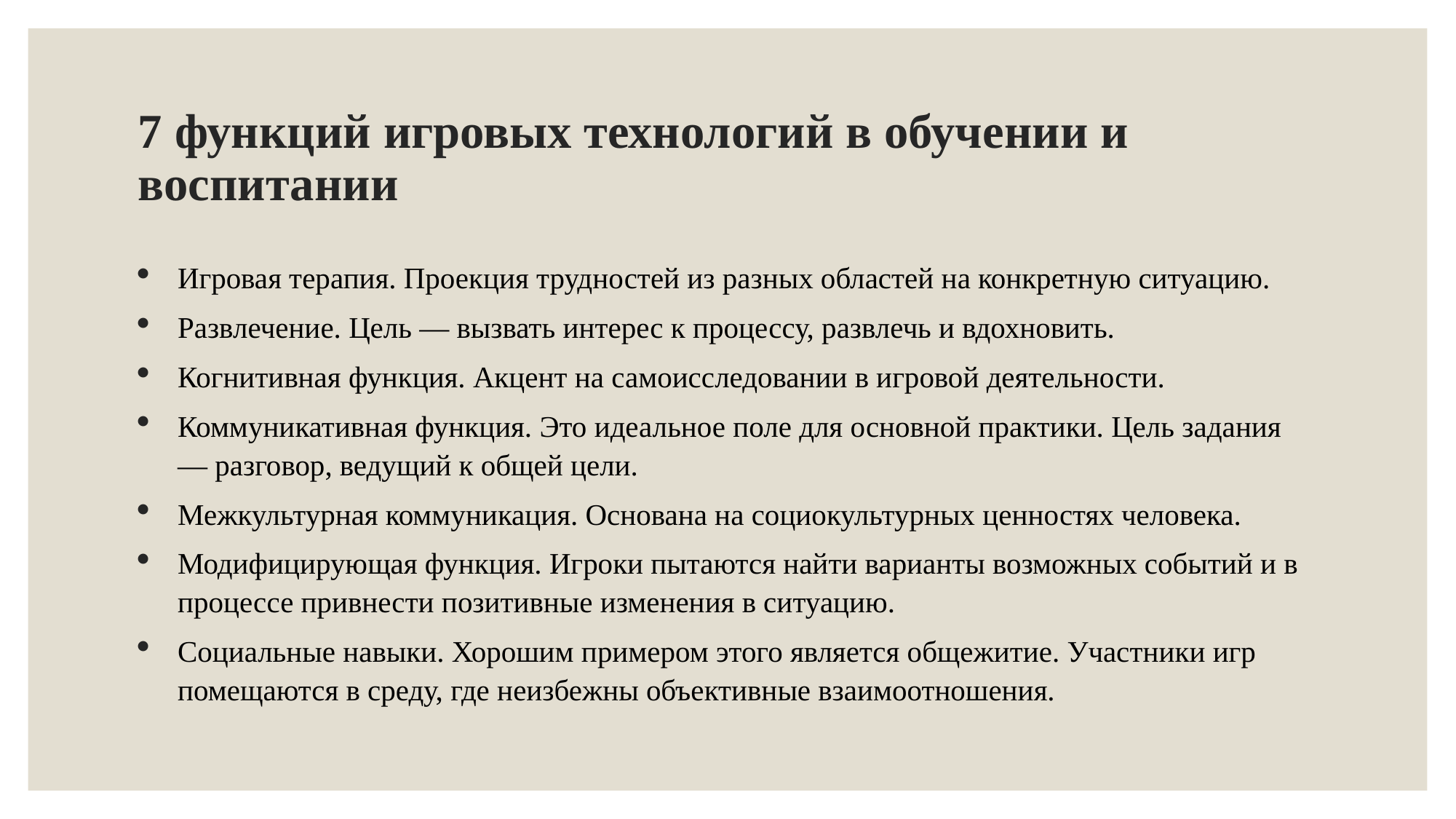

# 7 функций игровых технологий в обучении и воспитании
Игровая терапия. Проекция трудностей из разных областей на конкретную ситуацию.
Развлечение. Цель — вызвать интерес к процессу, развлечь и вдохновить.
Когнитивная функция. Акцент на самоисследовании в игровой деятельности.
Коммуникативная функция. Это идеальное поле для основной практики. Цель задания — разговор, ведущий к общей цели.
Межкультурная коммуникация. Основана на социокультурных ценностях человека.
Модифицирующая функция. Игроки пытаются найти варианты возможных событий и в процессе привнести позитивные изменения в ситуацию.
Социальные навыки. Хорошим примером этого является общежитие. Участники игр помещаются в среду, где неизбежны объективные взаимоотношения.